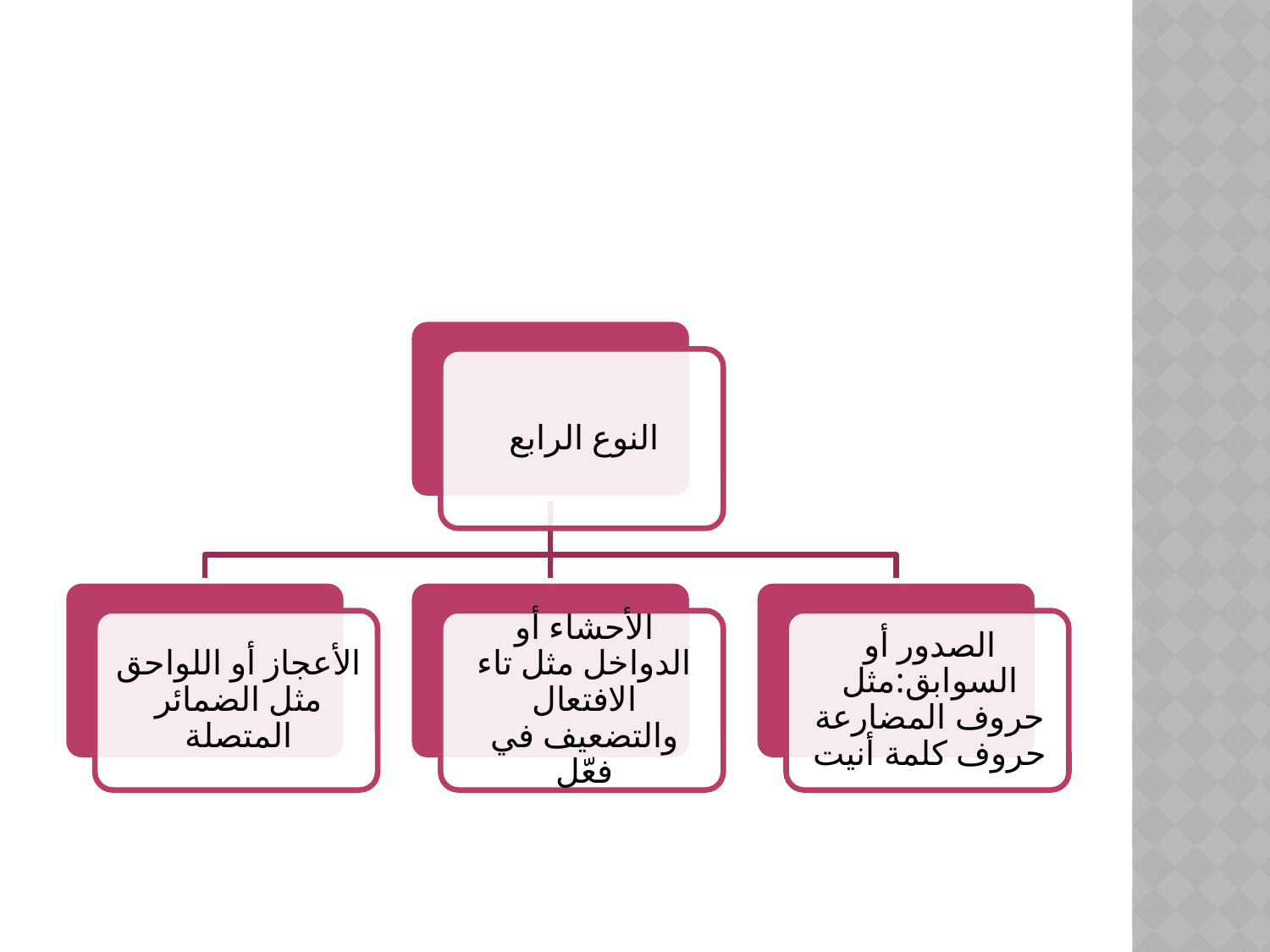

#
النوع الرابع
الأعجاز أو اللواحق مثل الضمائر المتصلة
الأحشاء أو الدواخل مثل تاء الافتعال والتضعيف في فعّل
الصدور أو السوابق:مثل حروف المضارعة حروف كلمة أنيت